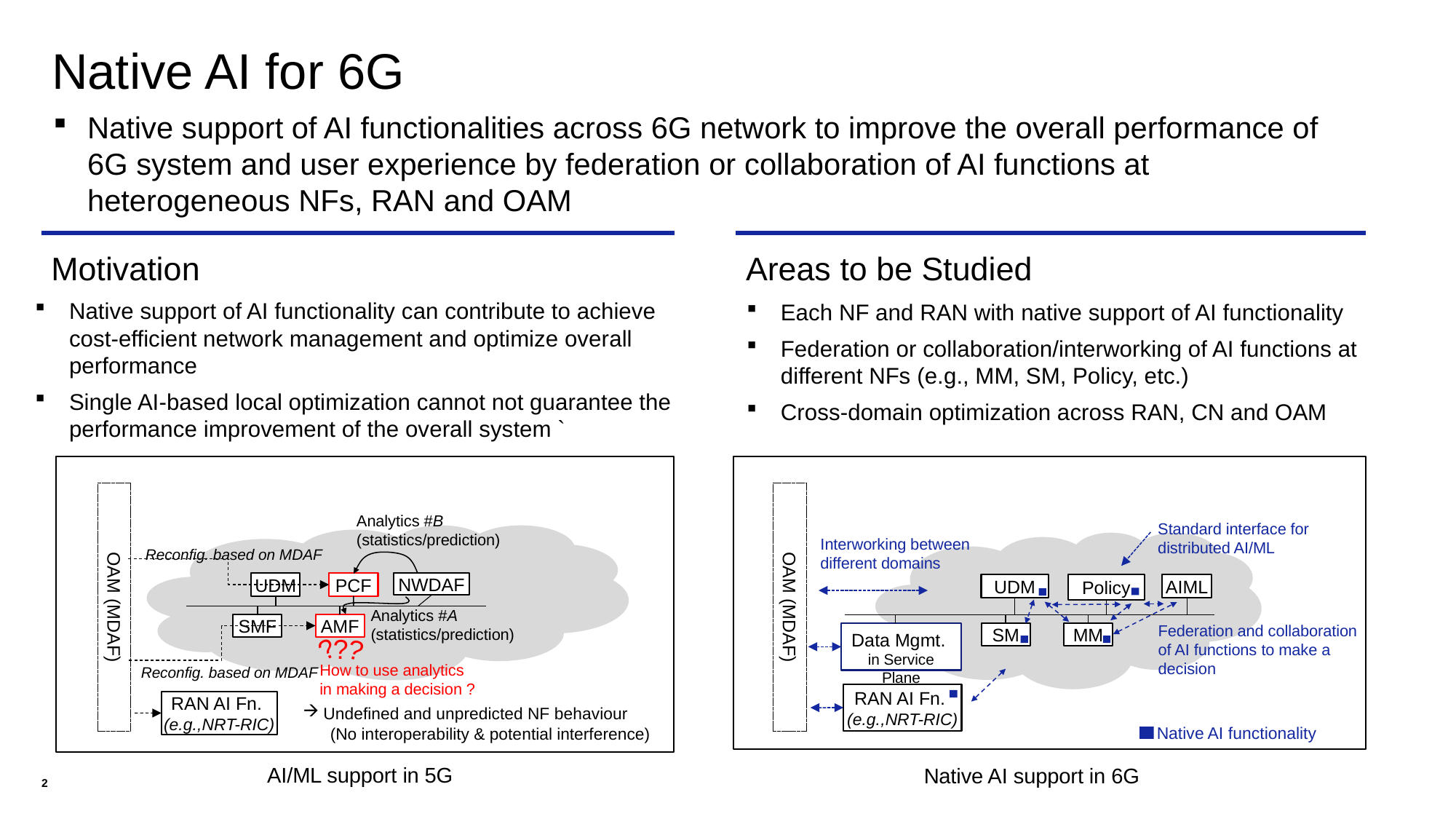

Native AI for 6G
Native support of AI functionalities across 6G network to improve the overall performance of 6G system and user experience by federation or collaboration of AI functions at heterogeneous NFs, RAN and OAM

Motivation
Areas to be Studied
Native support of AI functionality can contribute to achieve cost-efficient network management and optimize overall performance
Single AI-based local optimization cannot not guarantee the performance improvement of the overall system `
Each NF and RAN with native support of AI functionality
Federation or collaboration/interworking of AI functions at different NFs (e.g., MM, SM, Policy, etc.)
Cross-domain optimization across RAN, CN and OAM

OAM (MDAF)
OAM (MDAF)
Analytics #B (statistics/prediction)
Standard interface for distributed AI/ML

Interworking between
different domains

Reconfig. based on MDAF

UDM
PCF
NWDAF
Policy
UDM
AIML

Analytics #A (statistics/prediction)
SMF
AMF
Federation and collaboration of AI functions to make a decision
Data Mgmt.
in Service Plane
?
SM
MM

?
?

How to use analytics in making a decision ?
Reconfig. based on MDAF
RAN AI Fn.
(e.g.,NRT-RIC)

RAN AI Fn.
(e.g.,NRT-RIC)
Undefined and unpredicted NF behaviour
      (No interoperability & potential interference)
Native AI functionality

AI/ML support in 5G
Native AI support in 6G